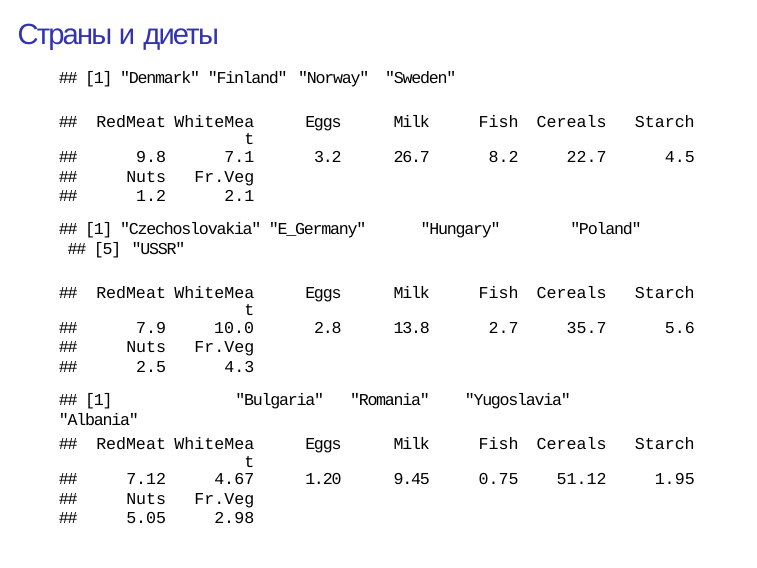

# Страны и диеты
## [1] "Denmark" "Finland" "Norway"
"Sweden"
| ## | RedMeat | WhiteMeat | Eggs | Milk | Fish | Cereals | Starch |
| --- | --- | --- | --- | --- | --- | --- | --- |
| ## | 9.8 | 7.1 | 3.2 | 26.7 | 8.2 | 22.7 | 4.5 |
| ## | Nuts | Fr.Veg |  |  |  |  |  |
| ## | 1.2 | 2.1 |  |  |  |  |  |
## [1] "Czechoslovakia" "E_Germany"  ## [5] "USSR"
"Hungary"
"Poland"
| ## | RedMeat | WhiteMeat | Eggs | Milk | Fish | Cereals | Starch |
| --- | --- | --- | --- | --- | --- | --- | --- |
| ## | 7.9 | 10.0 | 2.8 | 13.8 | 2.7 | 35.7 | 5.6 |
| ## | Nuts | Fr.Veg |  |  |  |  |  |
| ## | 2.5 | 4.3 |  |  |  |  |  |
## [1] "Albania"
"Bulgaria"
"Romania"
"Yugoslavia"
| ## | RedMeat | WhiteMeat | Eggs | Milk | Fish | Cereals | Starch |
| --- | --- | --- | --- | --- | --- | --- | --- |
| ## | 7.12 | 4.67 | 1.20 | 9.45 | 0.75 | 51.12 | 1.95 |
| ## | Nuts | Fr.Veg |  |  |  |  |  |
| ## | 5.05 | 2.98 |  |  |  |  |  |